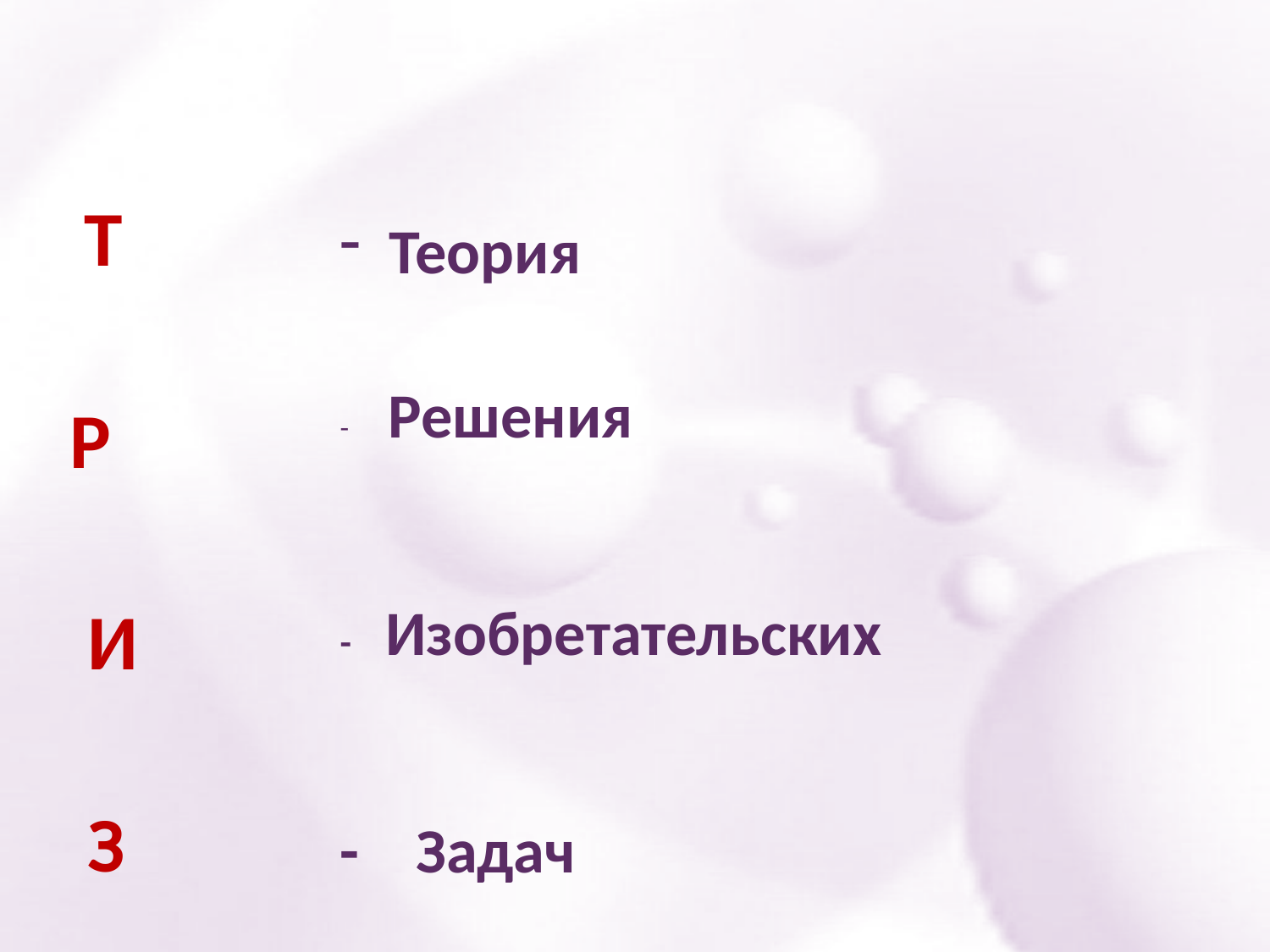

#
  Т
 Р
  И
  З
Теория
-      Решения

-    Изобретательских

-    Задач